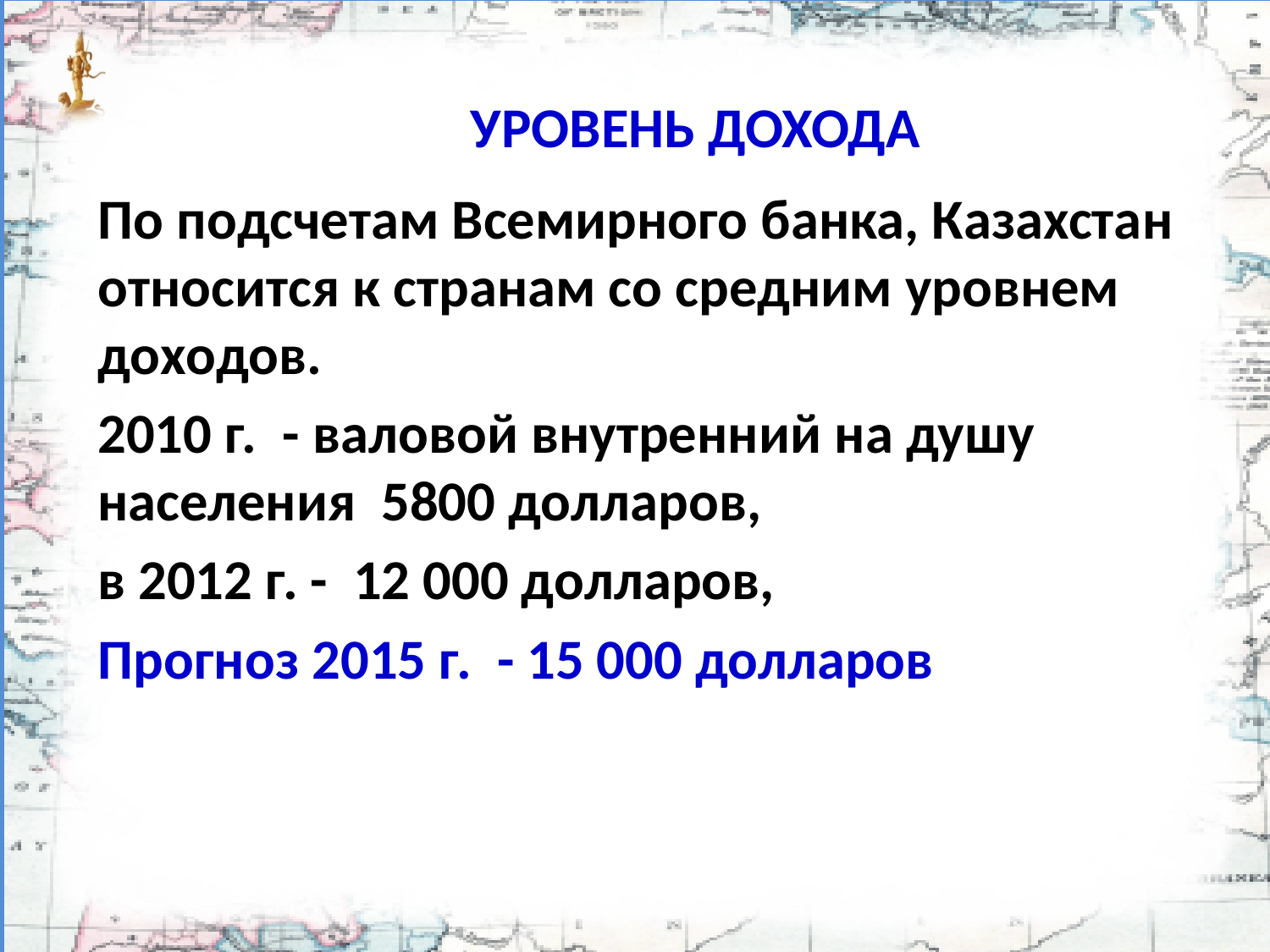

# УРОВЕНЬ ДОХОДА
По подсчетам Всемирного банка, Казахстан относится к странам со средним уровнем доходов.
2010 г.  - валовой внутренний на душу населения  5800 долларов,
в 2012 г. -  12 000 долларов,
Прогноз 2015 г.  - 15 000 долларов